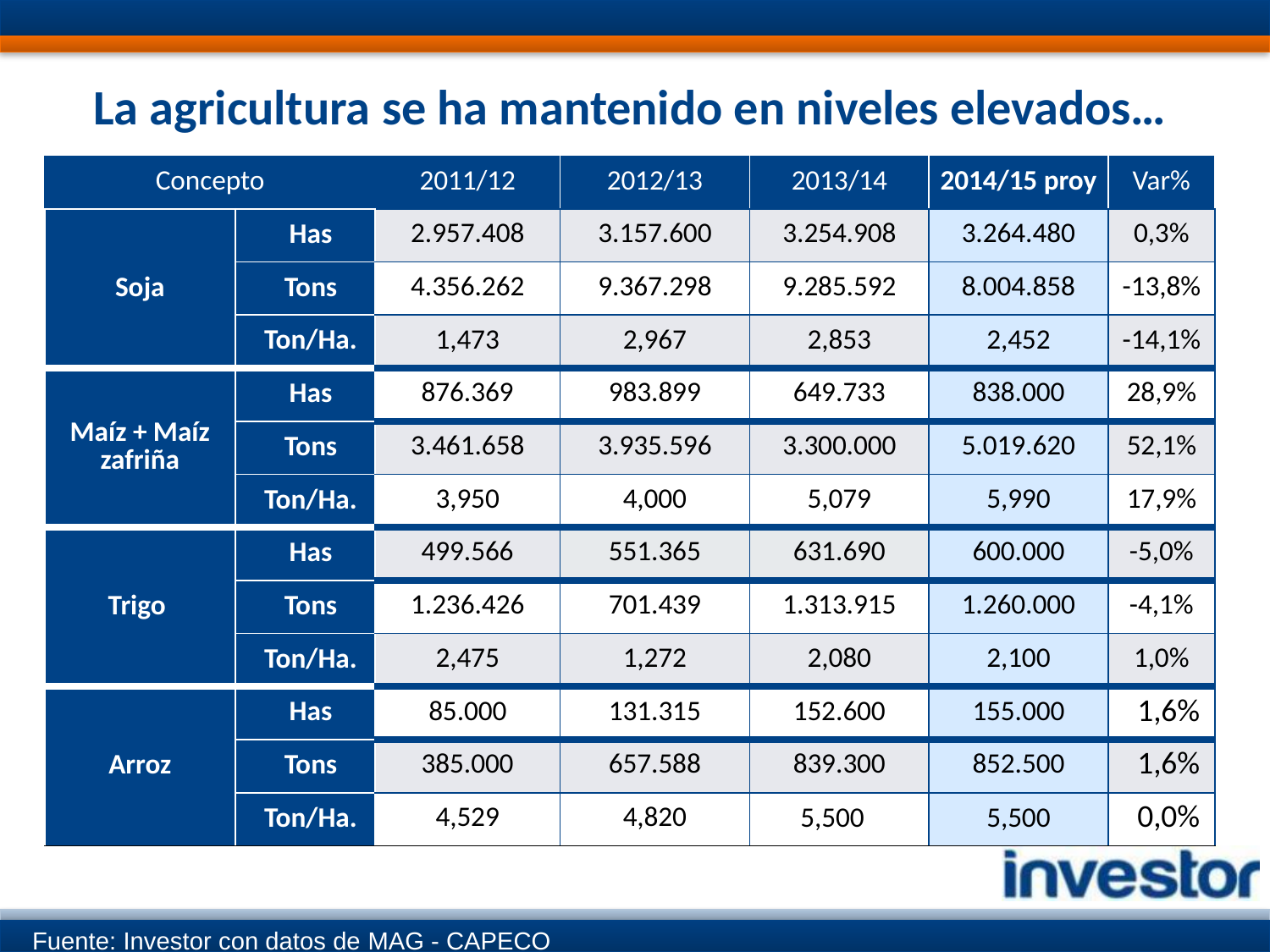

# La agricultura se ha mantenido en niveles elevados…
| Concepto |  | 2011/12 | 2012/13 | 2013/14 | 2014/15 proy | Var% |
| --- | --- | --- | --- | --- | --- | --- |
| Soja | Has | 2.957.408 | 3.157.600 | 3.254.908 | 3.264.480 | 0,3% |
|  | Tons | 4.356.262 | 9.367.298 | 9.285.592 | 8.004.858 | -13,8% |
|  | Ton/Ha. | 1,473 | 2,967 | 2,853 | 2,452 | -14,1% |
| Maíz + Maíz zafriña | Has | 876.369 | 983.899 | 649.733 | 838.000 | 28,9% |
|  | Tons | 3.461.658 | 3.935.596 | 3.300.000 | 5.019.620 | 52,1% |
|  | Ton/Ha. | 3,950 | 4,000 | 5,079 | 5,990 | 17,9% |
| Trigo | Has | 499.566 | 551.365 | 631.690 | 600.000 | -5,0% |
|  | Tons | 1.236.426 | 701.439 | 1.313.915 | 1.260.000 | -4,1% |
|  | Ton/Ha. | 2,475 | 1,272 | 2,080 | 2,100 | 1,0% |
| Arroz | Has | 85.000 | 131.315 | 152.600 | 155.000 | 1,6% |
|  | Tons | 385.000 | 657.588 | 839.300 | 852.500 | 1,6% |
|  | Ton/Ha. | 4,529 | 4,820 | 5,5005 | 5,500 | 0,0% |
Fuente: Investor con datos de MAG - CAPECO